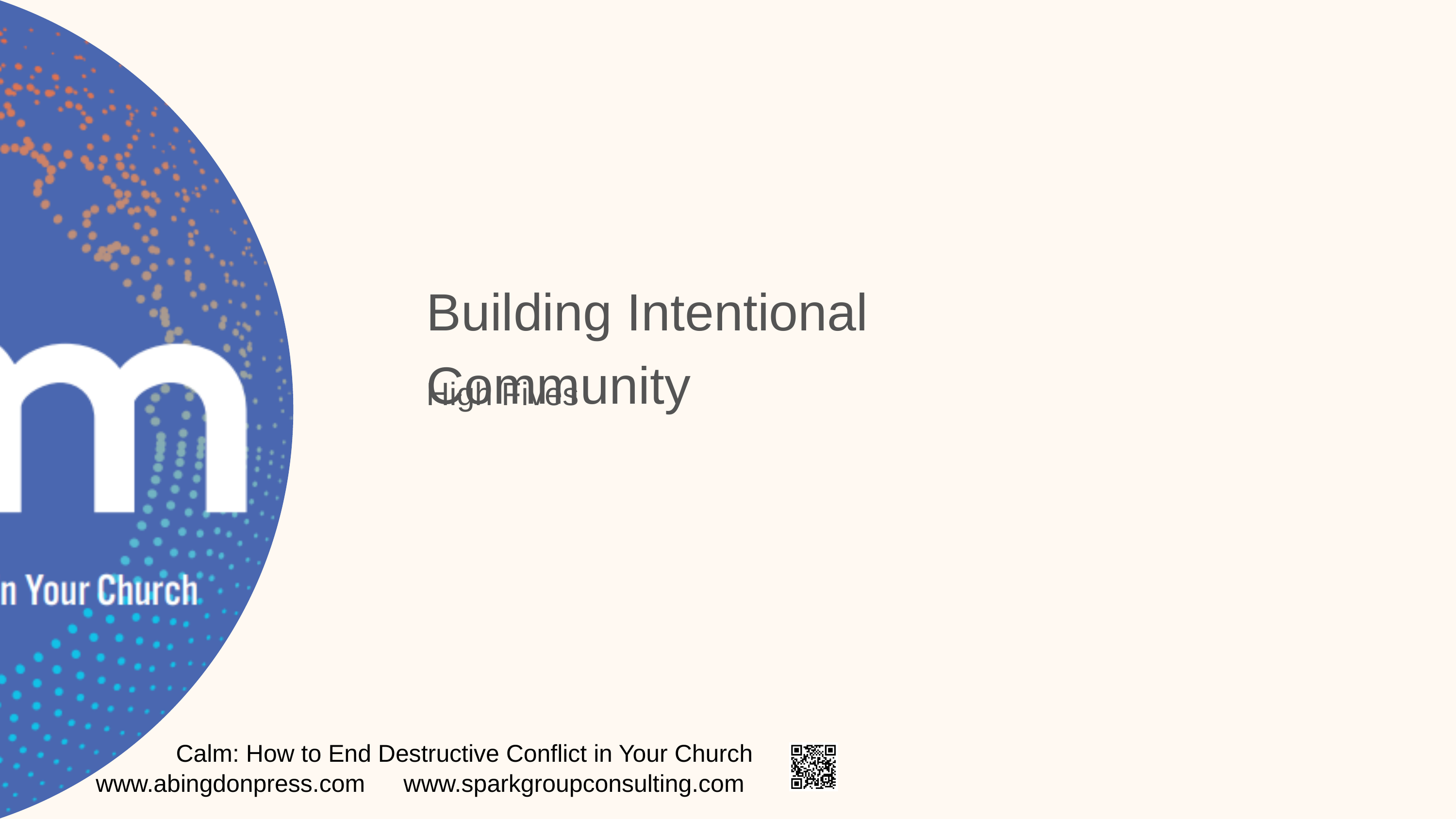

Building Intentional Community
High Fives
Calm: How to End Destructive Conflict in Your Church

www.abingdonpress.com
www.sparkgroupconsulting.com